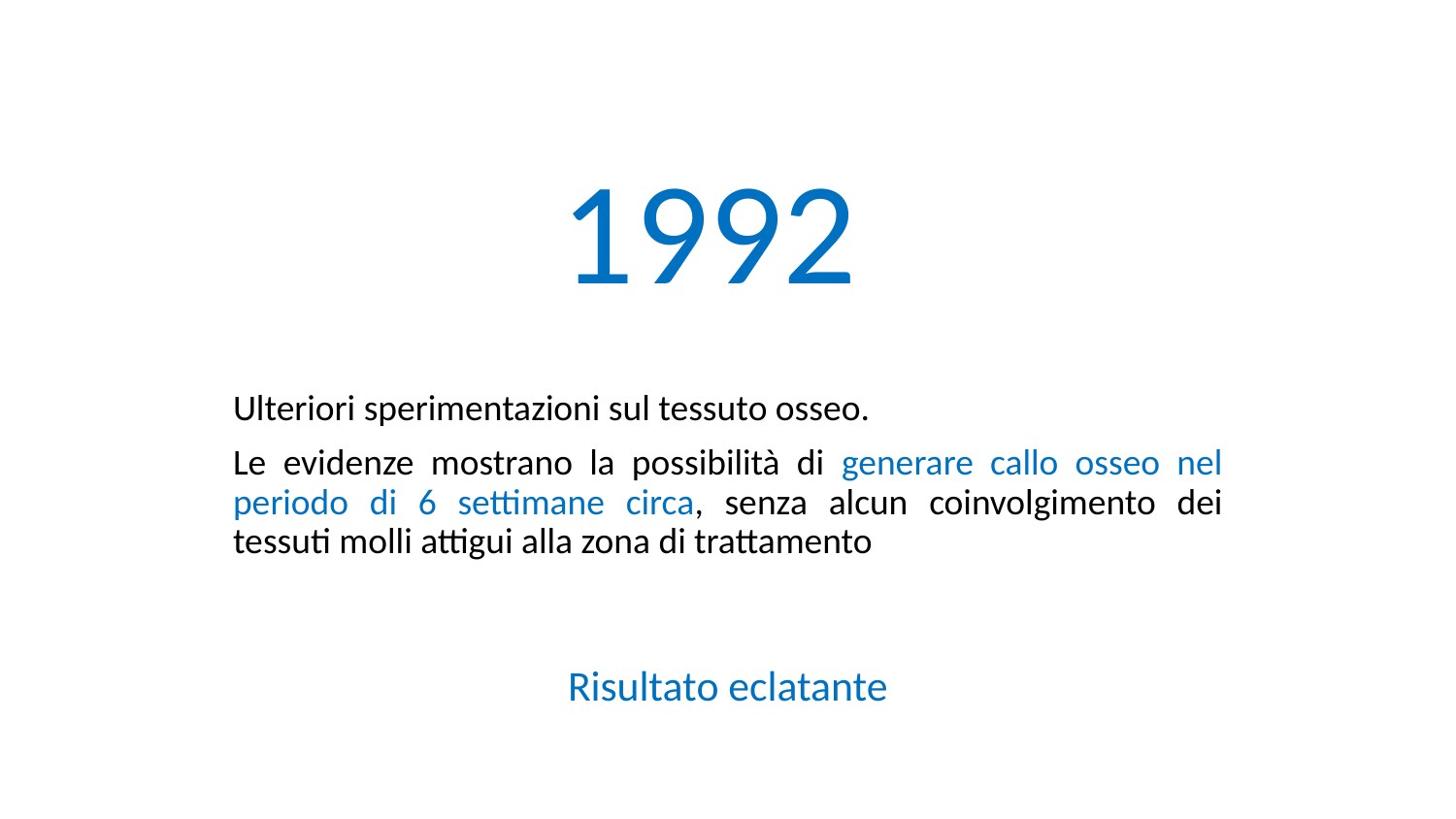

# 1992
Ulteriori sperimentazioni sul tessuto osseo.
Le evidenze mostrano la possibilità di generare callo osseo nel periodo di 6 settimane circa, senza alcun coinvolgimento dei tessuti molli attigui alla zona di trattamento
Risultato eclatante